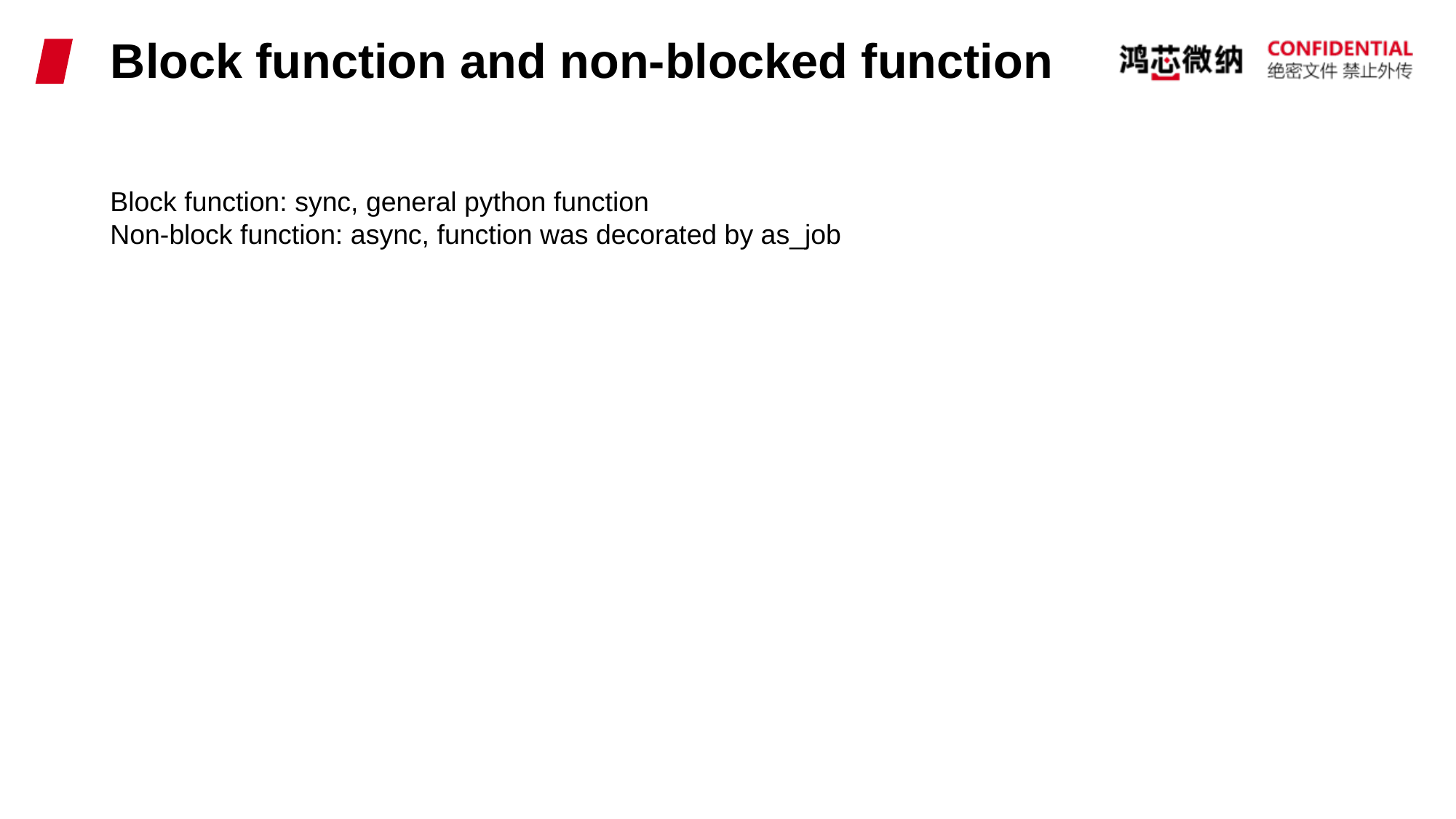

# Block function and non-blocked function
Block function: sync, general python function
Non-block function: async, function was decorated by as_job